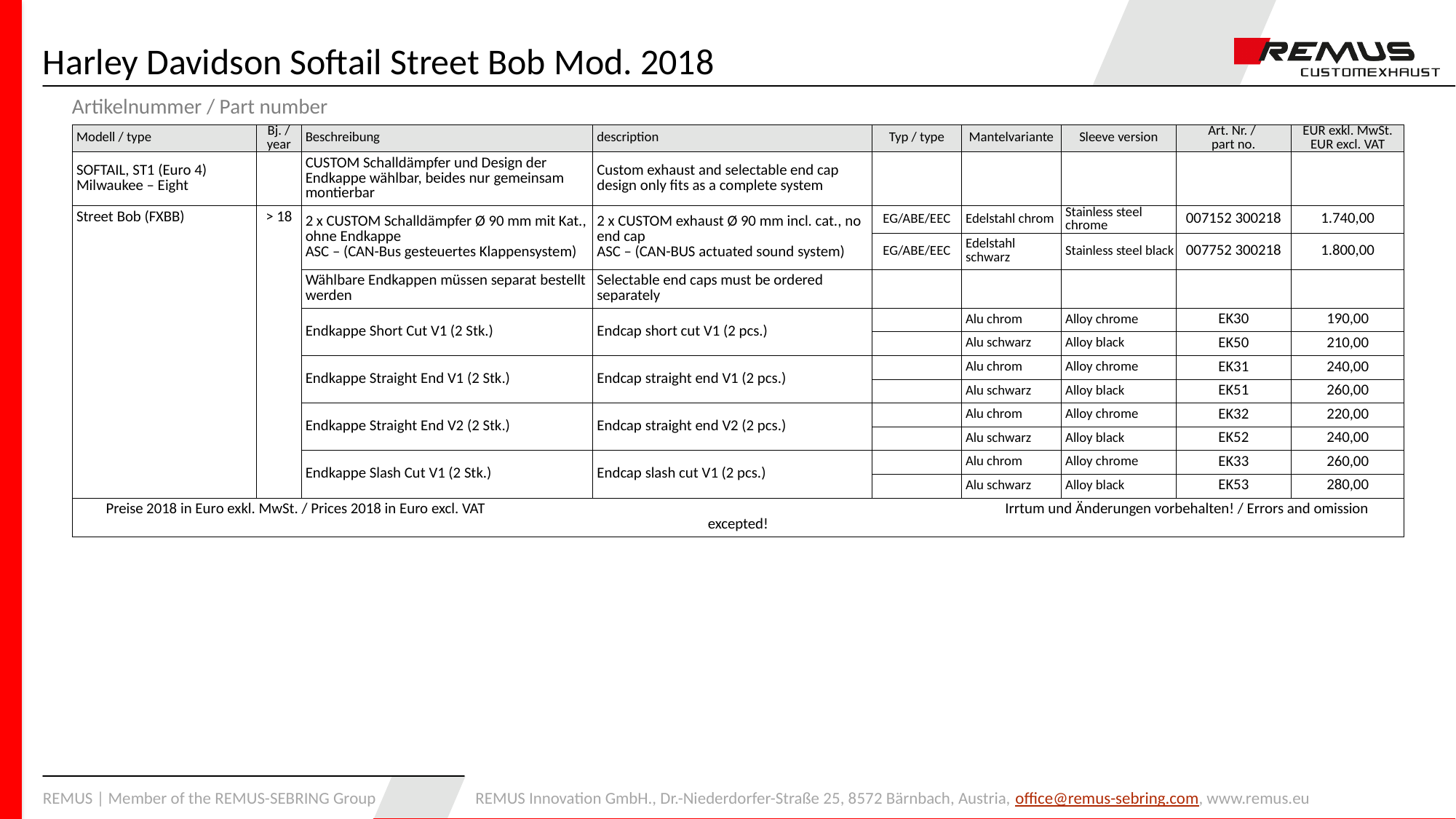

# Harley Davidson Softail Street Bob Mod. 2018
Artikelnummer / Part number
| Modell / type | Bj. / year | Beschreibung | description | Typ / type | Mantelvariante | Sleeve version | Art. Nr. / part no. | EUR exkl. MwSt. EUR excl. VAT |
| --- | --- | --- | --- | --- | --- | --- | --- | --- |
| SOFTAIL, ST1 (Euro 4) Milwaukee – Eight |  | CUSTOM Schalldämpfer und Design der Endkappe wählbar, beides nur gemeinsam montierbar | Custom exhaust and selectable end cap design only fits as a complete system |  |  |  |  |  |
| Street Bob (FXBB) | > 18 | 2 x CUSTOM Schalldämpfer Ø 90 mm mit Kat., ohne Endkappe ASC – (CAN-Bus gesteuertes Klappensystem) | 2 x CUSTOM exhaust Ø 90 mm incl. cat., no end cap ASC – (CAN-BUS actuated sound system) | EG/ABE/EEC | Edelstahl chrom | Stainless steel chrome | 007152 300218 | 1.740,00 |
|  |  |  |  | EG/ABE/EEC | Edelstahl schwarz | Stainless steel black | 007752 300218 | 1.800,00 |
|  |  | Wählbare Endkappen müssen separat bestellt werden | Selectable end caps must be ordered separately |  |  |  |  |  |
|  |  | Endkappe Short Cut V1 (2 Stk.) | Endcap short cut V1 (2 pcs.) |  | Alu chrom | Alloy chrome | EK30 | 190,00 |
|  |  |  |  |  | Alu schwarz | Alloy black | EK50 | 210,00 |
|  |  | Endkappe Straight End V1 (2 Stk.) | Endcap straight end V1 (2 pcs.) |  | Alu chrom | Alloy chrome | EK31 | 240,00 |
|  |  |  |  |  | Alu schwarz | Alloy black | EK51 | 260,00 |
|  |  | Endkappe Straight End V2 (2 Stk.) | Endcap straight end V2 (2 pcs.) |  | Alu chrom | Alloy chrome | EK32 | 220,00 |
|  |  |  |  |  | Alu schwarz | Alloy black | EK52 | 240,00 |
|  |  | Endkappe Slash Cut V1 (2 Stk.) | Endcap slash cut V1 (2 pcs.) |  | Alu chrom | Alloy chrome | EK33 | 260,00 |
|  |  |  |  |  | Alu schwarz | Alloy black | EK53 | 280,00 |
| Preise 2018 in Euro exkl. MwSt. / Prices 2018 in Euro excl. VAT Irrtum und Änderungen vorbehalten! / Errors and omission excepted! |  |  |  |  |  |  |  |  |